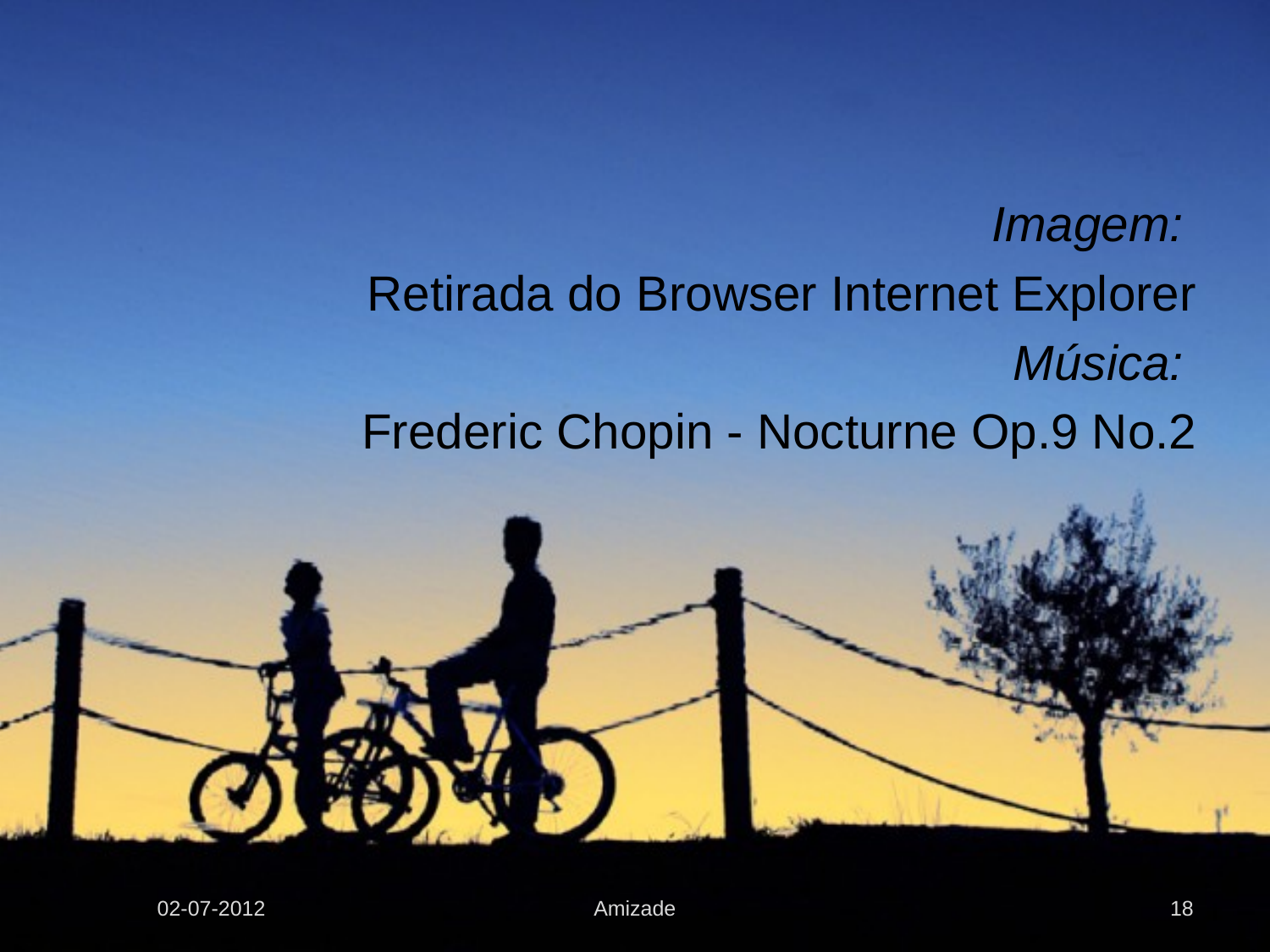

Imagem:
Retirada do Browser Internet Explorer
Música:
Frederic Chopin - Nocturne Op.9 No.2

02-07-2012
Amizade
18